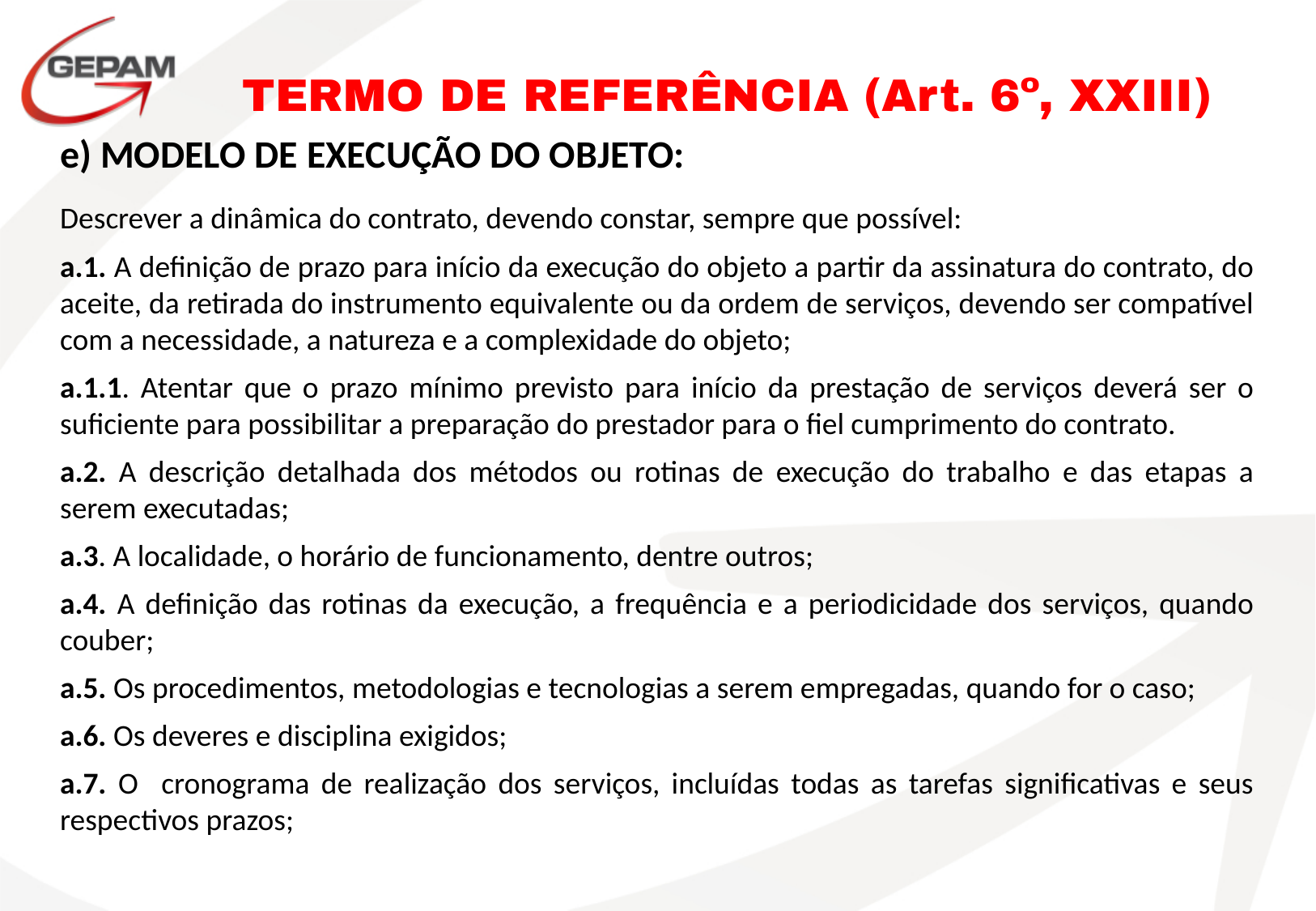

TERMO DE REFERÊNCIA (Art. 6º, XXIII)
e) MODELO DE EXECUÇÃO DO OBJETO:
Descrever a dinâmica do contrato, devendo constar, sempre que possível:
a.1. A definição de prazo para início da execução do objeto a partir da assinatura do contrato, do aceite, da retirada do instrumento equivalente ou da ordem de serviços, devendo ser compatível com a necessidade, a natureza e a complexidade do objeto;
a.1.1. Atentar que o prazo mínimo previsto para início da prestação de serviços deverá ser o suficiente para possibilitar a preparação do prestador para o fiel cumprimento do contrato.
a.2. A descrição detalhada dos métodos ou rotinas de execução do trabalho e das etapas a serem executadas;
a.3. A localidade, o horário de funcionamento, dentre outros;
a.4. A definição das rotinas da execução, a frequência e a periodicidade dos serviços, quando couber;
a.5. Os procedimentos, metodologias e tecnologias a serem empregadas, quando for o caso;
a.6. Os deveres e disciplina exigidos;
a.7. O  cronograma de realização dos serviços, incluídas todas as tarefas significativas e seus respectivos prazos;